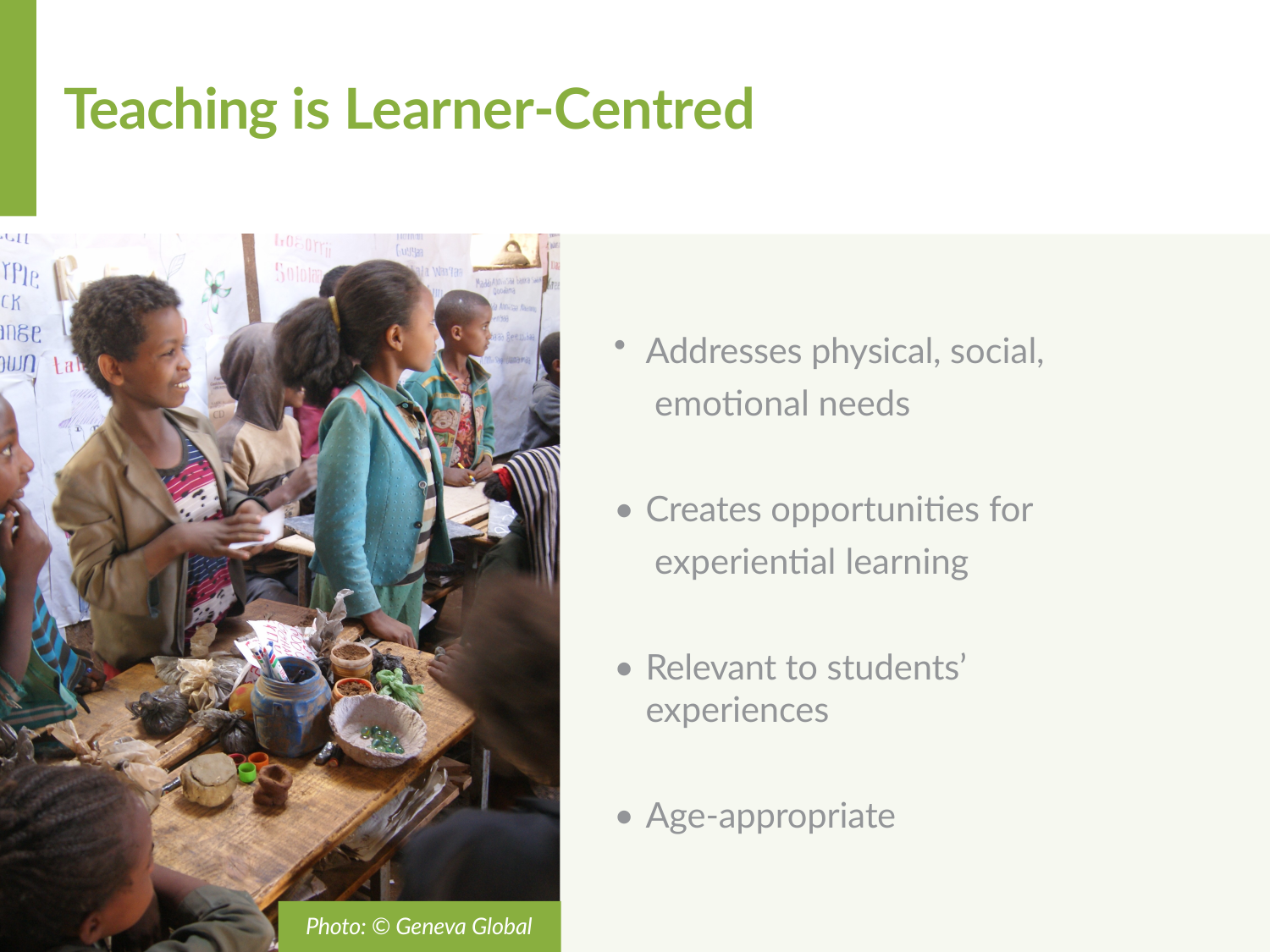

# Teaching is Learner-Centred

Addresses physical, social,  emotional needs

Creates opportunities for  experiential learning

Relevant to students’ experiences

Age-appropriate
Photo: © Geneva Global